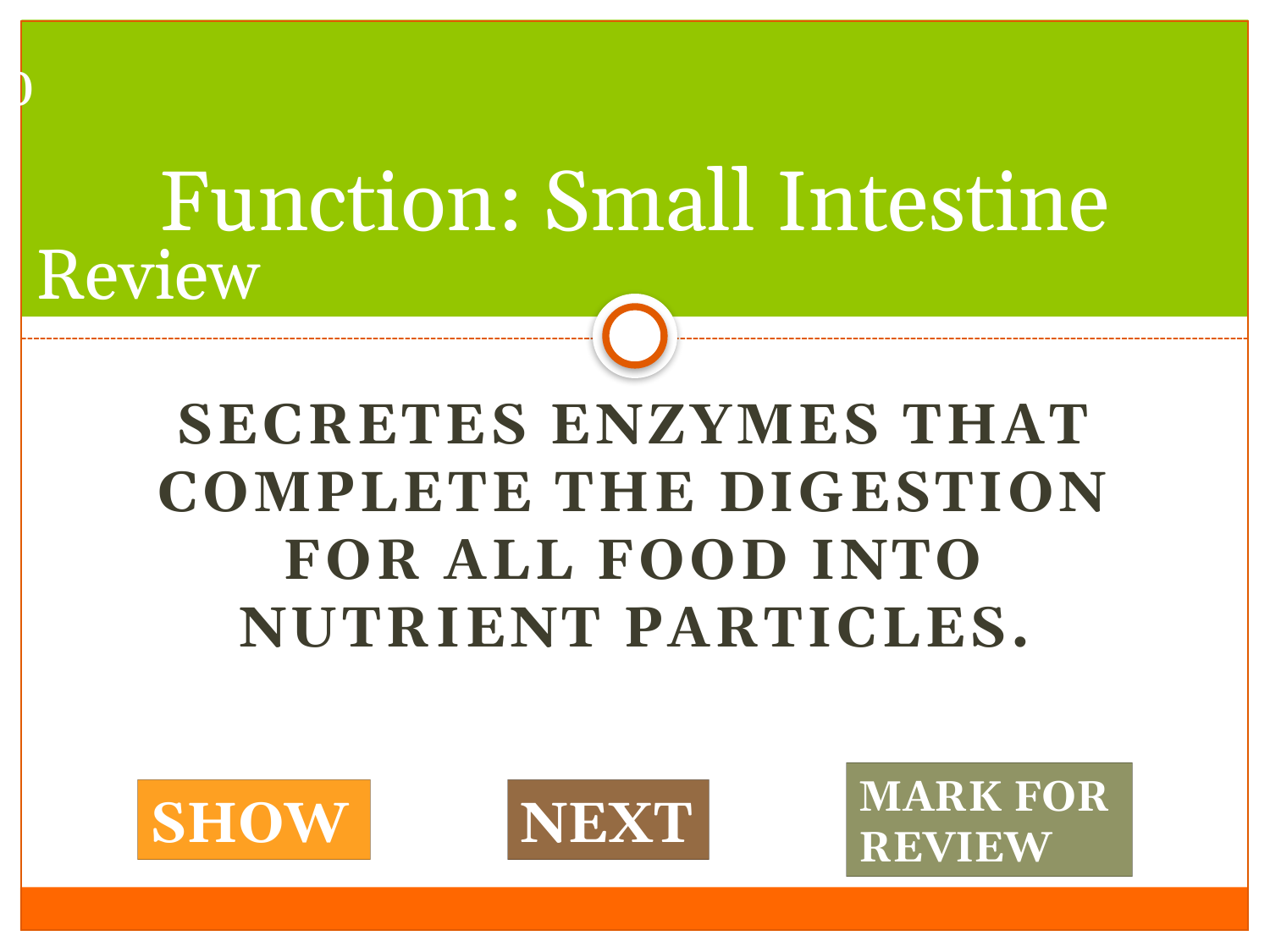

#10
# Function: Small Intestine
Review
Secretes enzymes that complete the digestion for all food into nutrient particles.
MARK FOR REVIEW
SHOW
NEXT